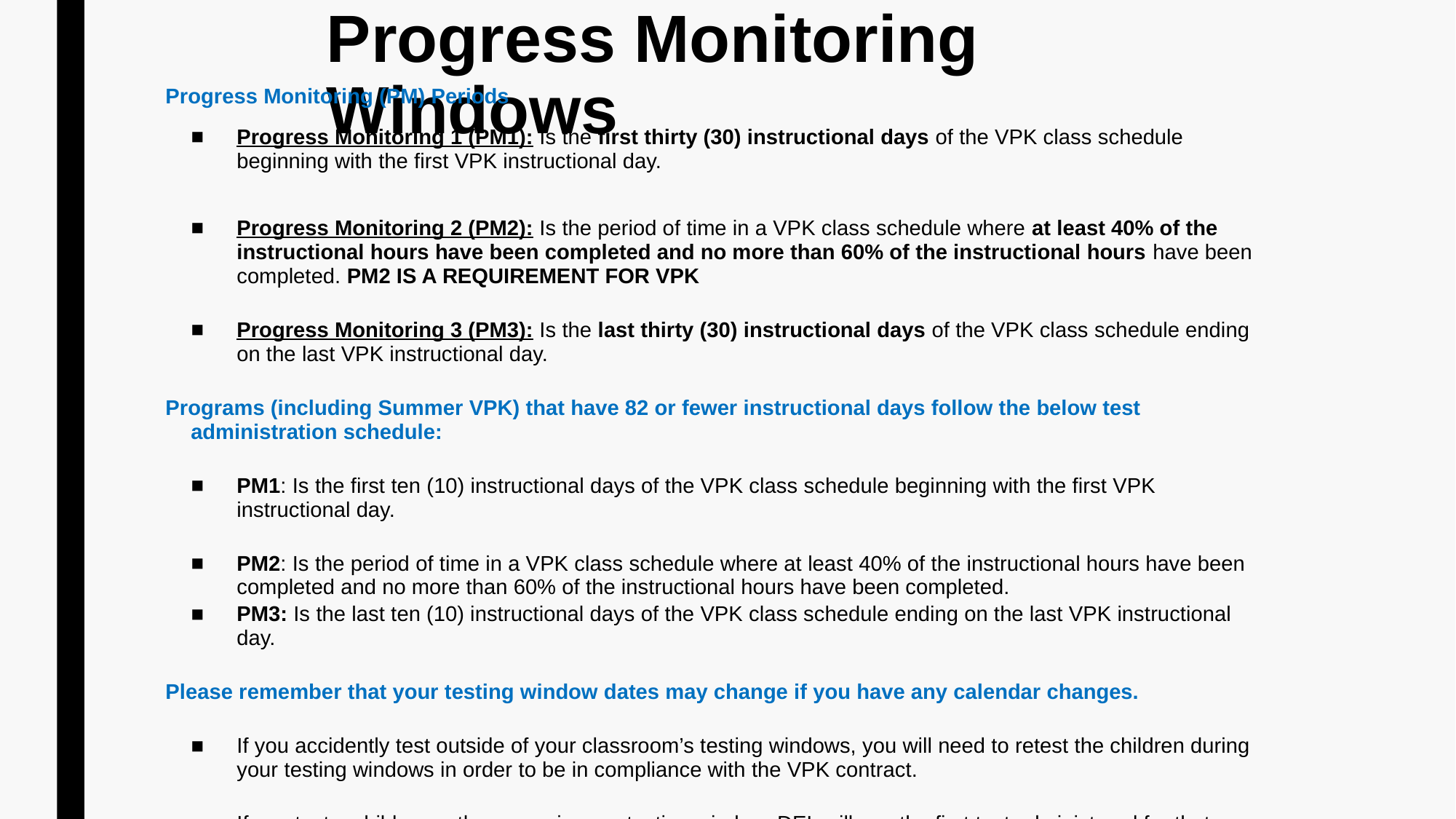

Progress Monitoring Windows

Progress Monitoring (PM) Periods
Progress Monitoring 1 (PM1): Is the first thirty (30) instructional days of the VPK class schedule beginning with the first VPK instructional day.

Progress Monitoring 2 (PM2): Is the period of time in a VPK class schedule where at least 40% of the instructional hours have been completed and no more than 60% of the instructional hours have been completed. PM2 IS A REQUIREMENT FOR VPK

Progress Monitoring 3 (PM3): Is the last thirty (30) instructional days of the VPK class schedule ending on the last VPK instructional day.

Programs (including Summer VPK) that have 82 or fewer instructional days follow the below test administration schedule:

PM1: Is the first ten (10) instructional days of the VPK class schedule beginning with the first VPK instructional day.

PM2: Is the period of time in a VPK class schedule where at least 40% of the instructional hours have been completed and no more than 60% of the instructional hours have been completed.
PM3: Is the last ten (10) instructional days of the VPK class schedule ending on the last VPK instructional day.

Please remember that your testing window dates may change if you have any calendar changes.

If you accidently test outside of your classroom’s testing windows, you will need to retest the children during your testing windows in order to be in compliance with the VPK contract.

If you test a child more than once in your testing window, DEL will use the first test administered for that Progress Monitoring period.